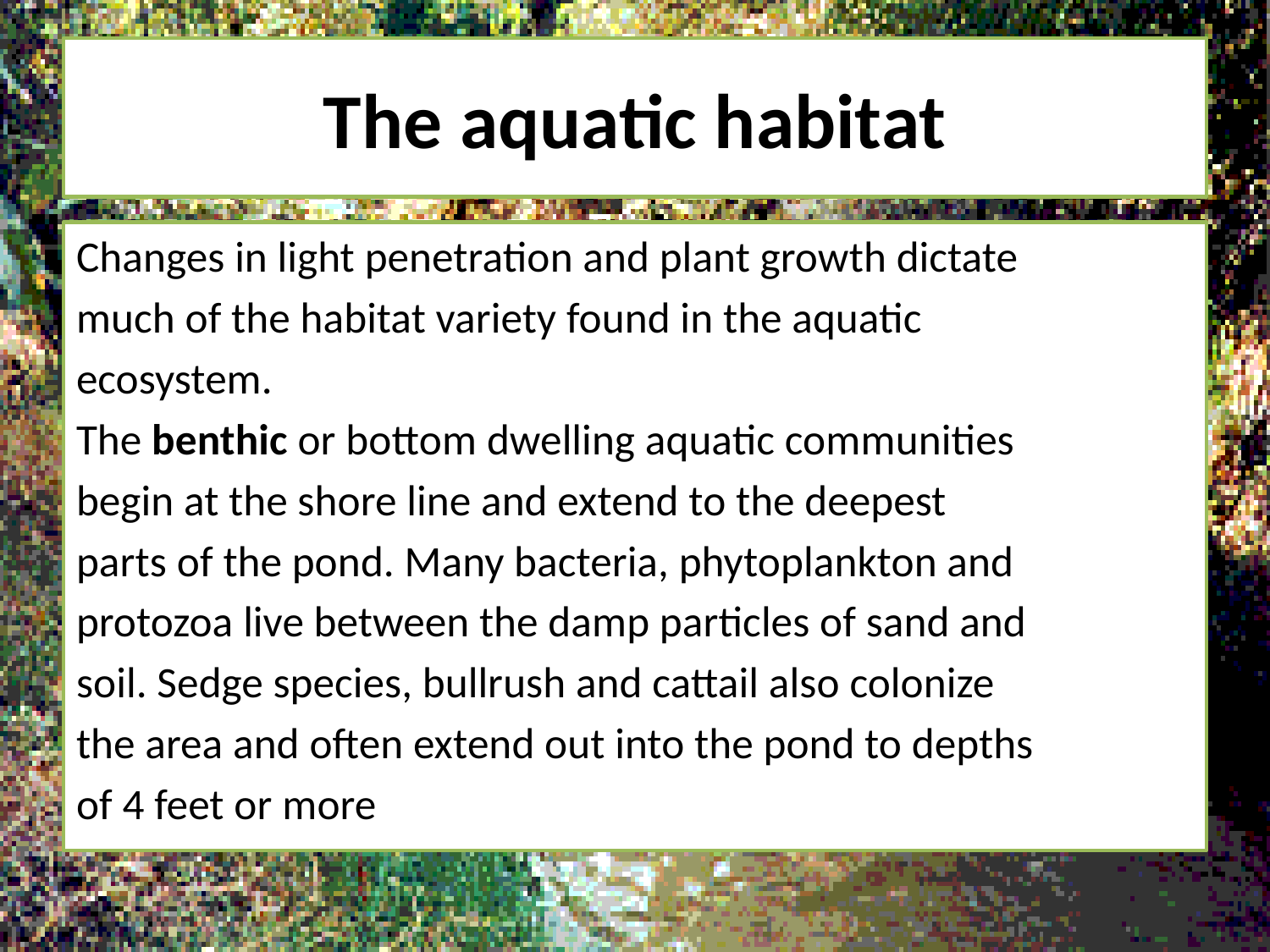

# The aquatic habitat
Changes in light penetration and plant growth dictate
much of the habitat variety found in the aquatic
ecosystem.
The benthic or bottom dwelling aquatic communities
begin at the shore line and extend to the deepest
parts of the pond. Many bacteria, phytoplankton and
protozoa live between the damp particles of sand and
soil. Sedge species, bullrush and cattail also colonize
the area and often extend out into the pond to depths
of 4 feet or more